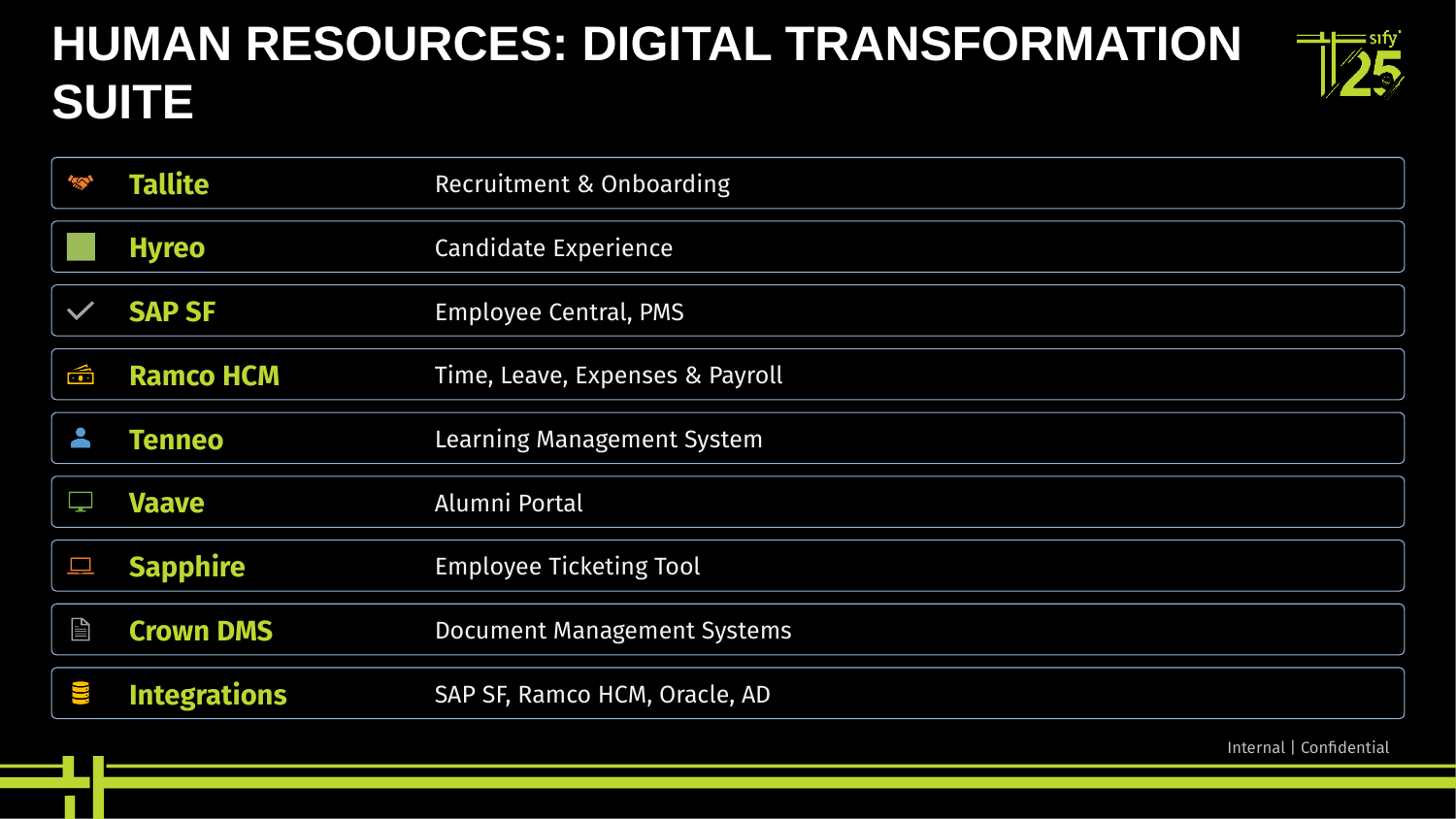

# Human Resources: Digital Transformation Suite
Tallite
Recruitment & Onboarding
Hyreo
Candidate Experience
SAP SF
Employee Central, PMS
Ramco HCM
Time, Leave, Expenses & Payroll
Tenneo
Learning Management System
Vaave
Alumni Portal
Sapphire
Employee Ticketing Tool
Crown DMS
Document Management Systems
Integrations
SAP SF, Ramco HCM, Oracle, AD